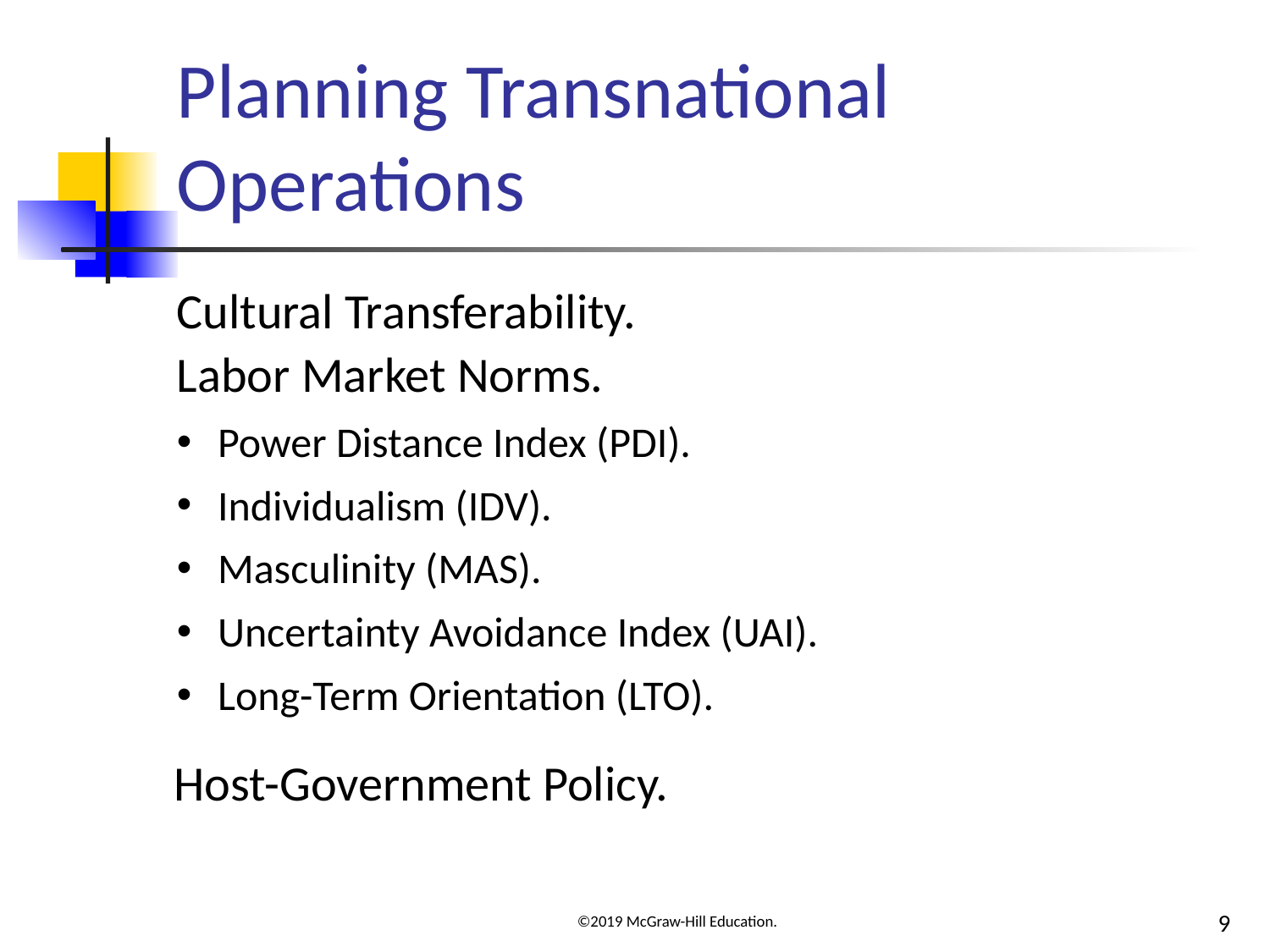

# Planning Transnational Operations
Cultural Transferability.
Labor Market Norms.
Power Distance Index (PDI).
Individualism (IDV).
Masculinity (MAS).
Uncertainty Avoidance Index (UAI).
Long-Term Orientation (LTO).
Host-Government Policy.